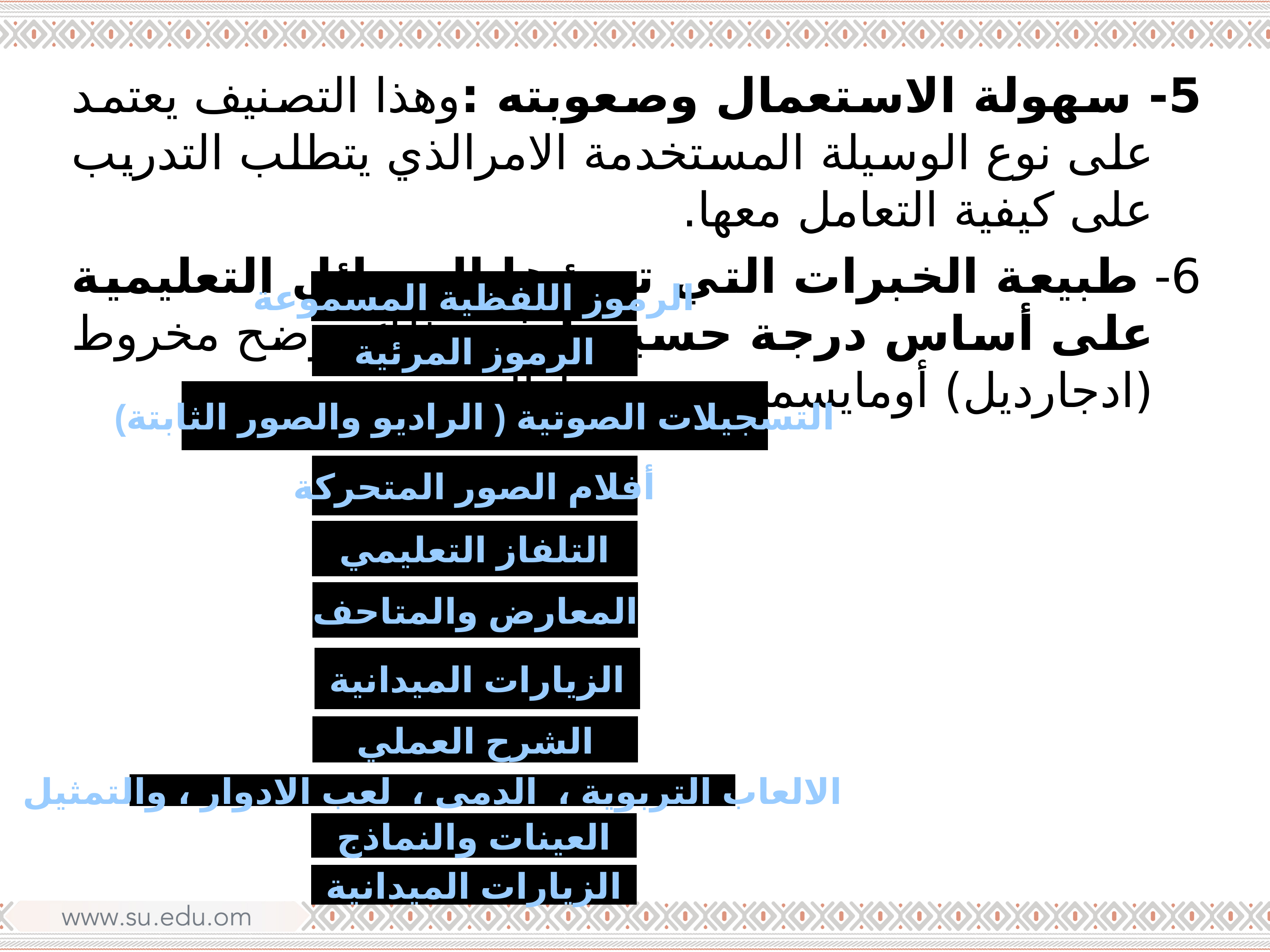

5- سهولة الاستعمال وصعوبته :وهذا التصنيف يعتمد على نوع الوسيلة المستخدمة الامرالذي يتطلب التدريب على كيفية التعامل معها.
6- طبيعة الخبرات التي تهيؤها الوسائل التعليمية على أساس درجة حسيتهاوفي  ذلك يوضح مخروط (ادجارديل) أومايسمى بمخروط الخبرة.

الرموز اللفظية المسموعة
الرموز المرئية
التسجيلات الصوتية ( الراديو والصور الثابتة)
أفلام الصور المتحركة
التلفاز التعليمي
المعارض والمتاحف
الزيارات الميدانية
الشرح العملي
الالعاب التربوية ،  الدمى ،  لعب الادوار ، والتمثيل
العينات والنماذج
الزيارات الميدانية